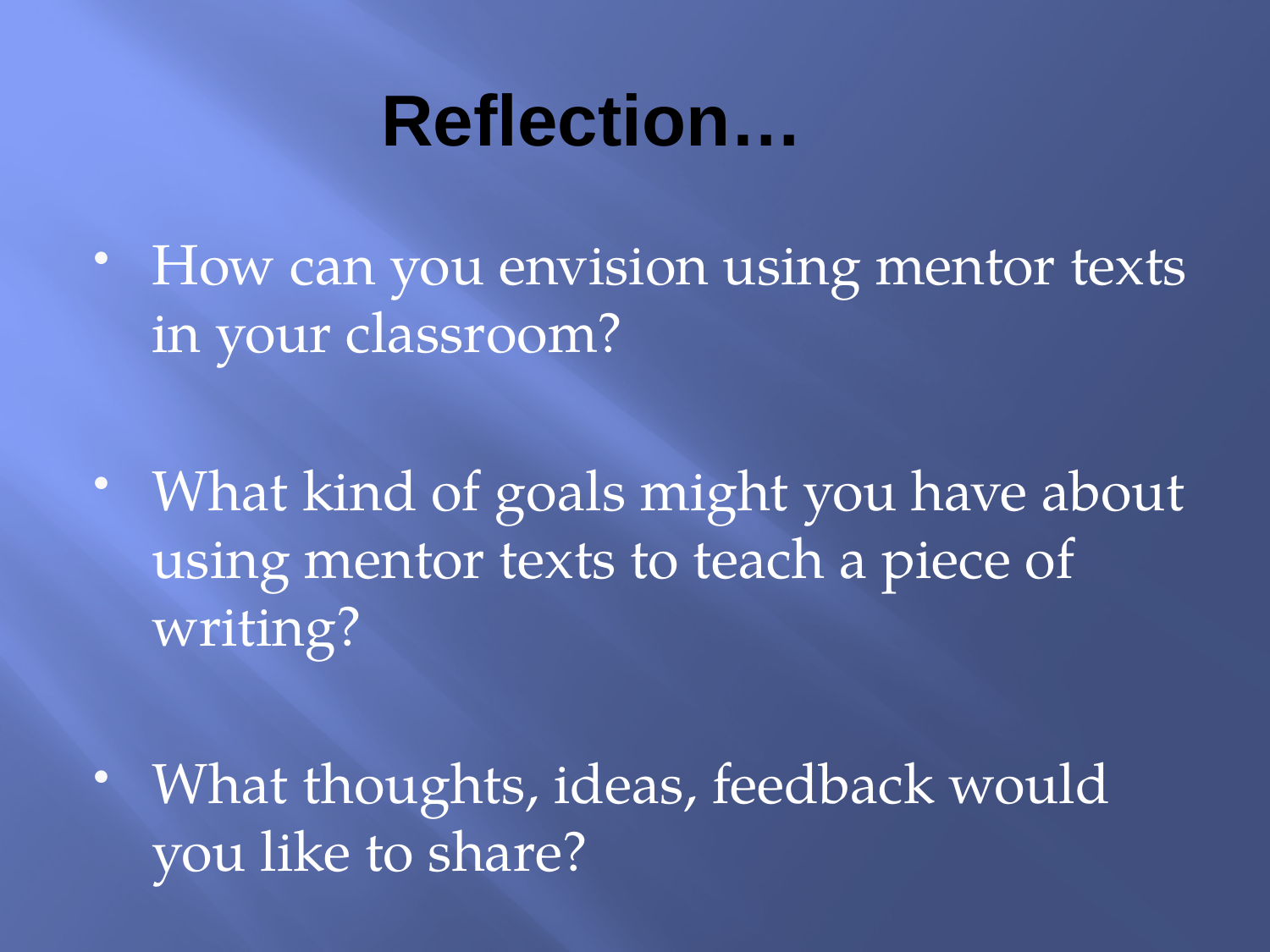

# Reflection…
How can you envision using mentor texts in your classroom?

What kind of goals might you have about using mentor texts to teach a piece of writing?

What thoughts, ideas, feedback would you like to share?